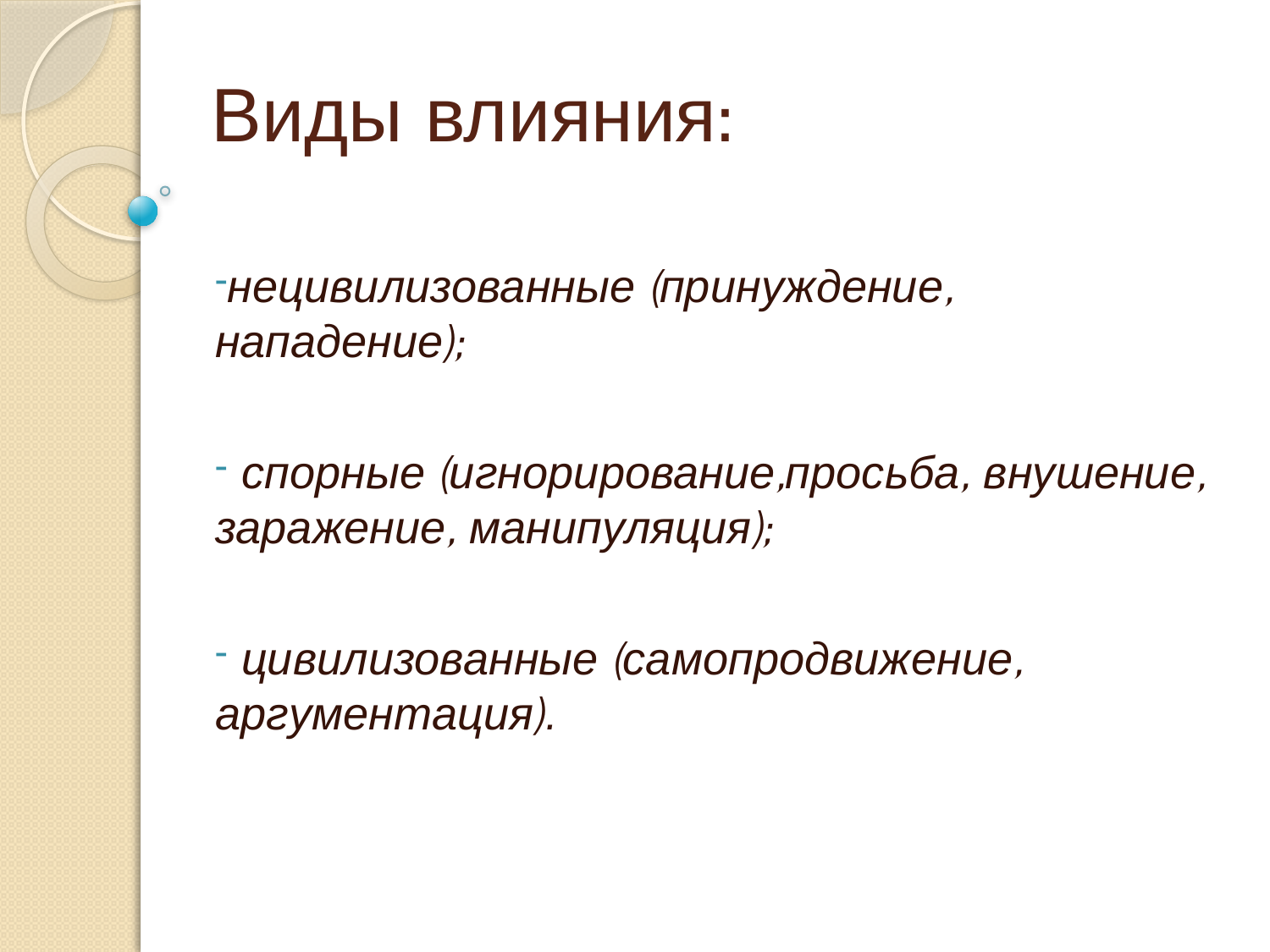

# Виды влияния:
нецивилизованные (принуждение, нападение);

 спорные (игнорирование,просьба, внушение, заражение, манипуляция);

 цивилизованные (самопродвижение, аргументация).